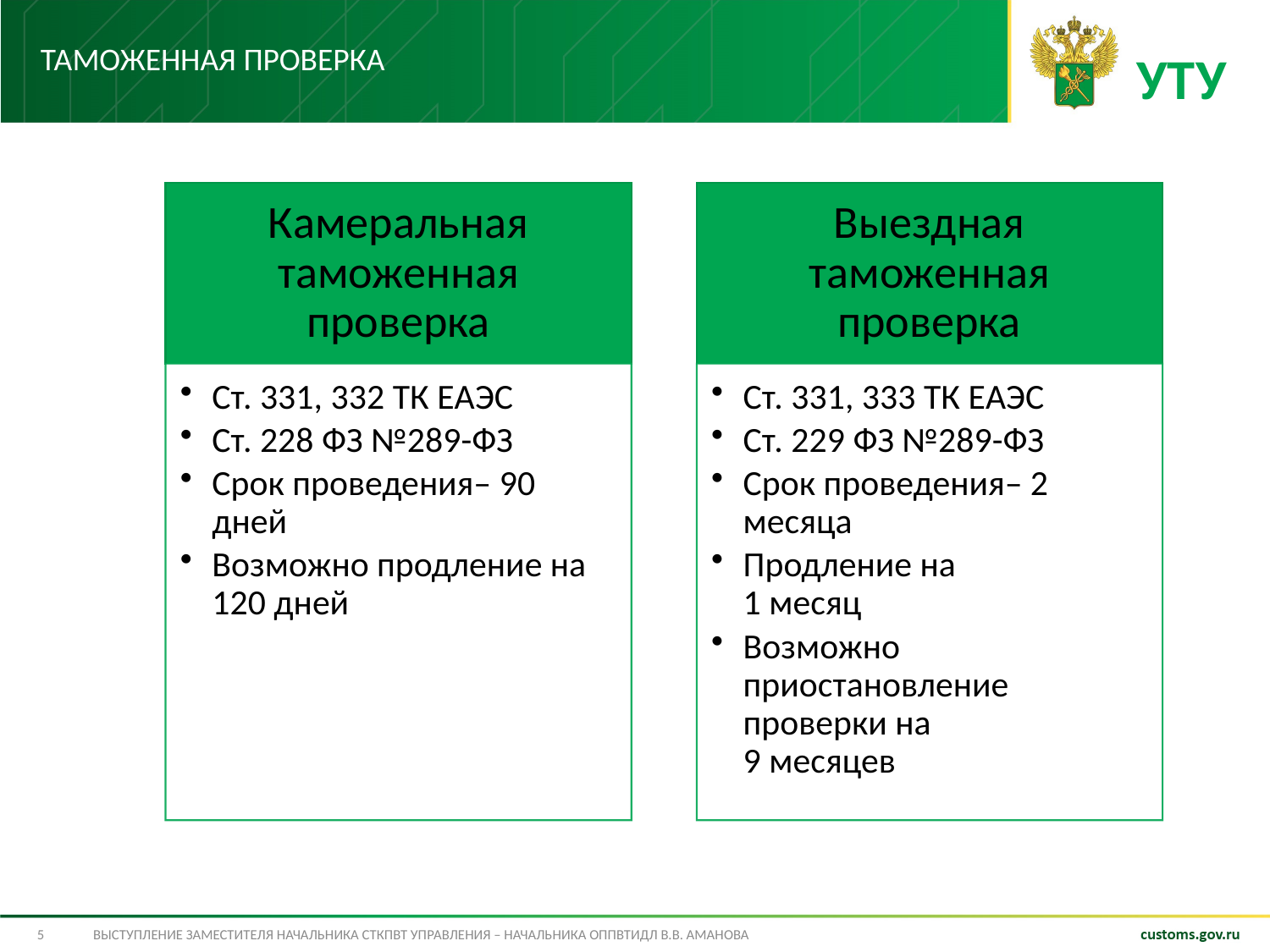

# Таможенная проверка
УТУ
Камеральная таможенная проверка
Ст. 331, 332 ТК ЕАЭС
Ст. 228 ФЗ №289-ФЗ
Срок проведения– 90 дней
Возможно продление на
120 дней
Выездная таможенная проверка
Ст. 331, 333 ТК ЕАЭС
Ст. 229 ФЗ №289-ФЗ
Срок проведения– 2 месяца
Продление на
1 месяц
Возможно приостановление проверки на
9 месяцев
5
Выступление заместителя начальника СТКПВТ управления – начальника ОППВТиДЛ В.В. Аманова